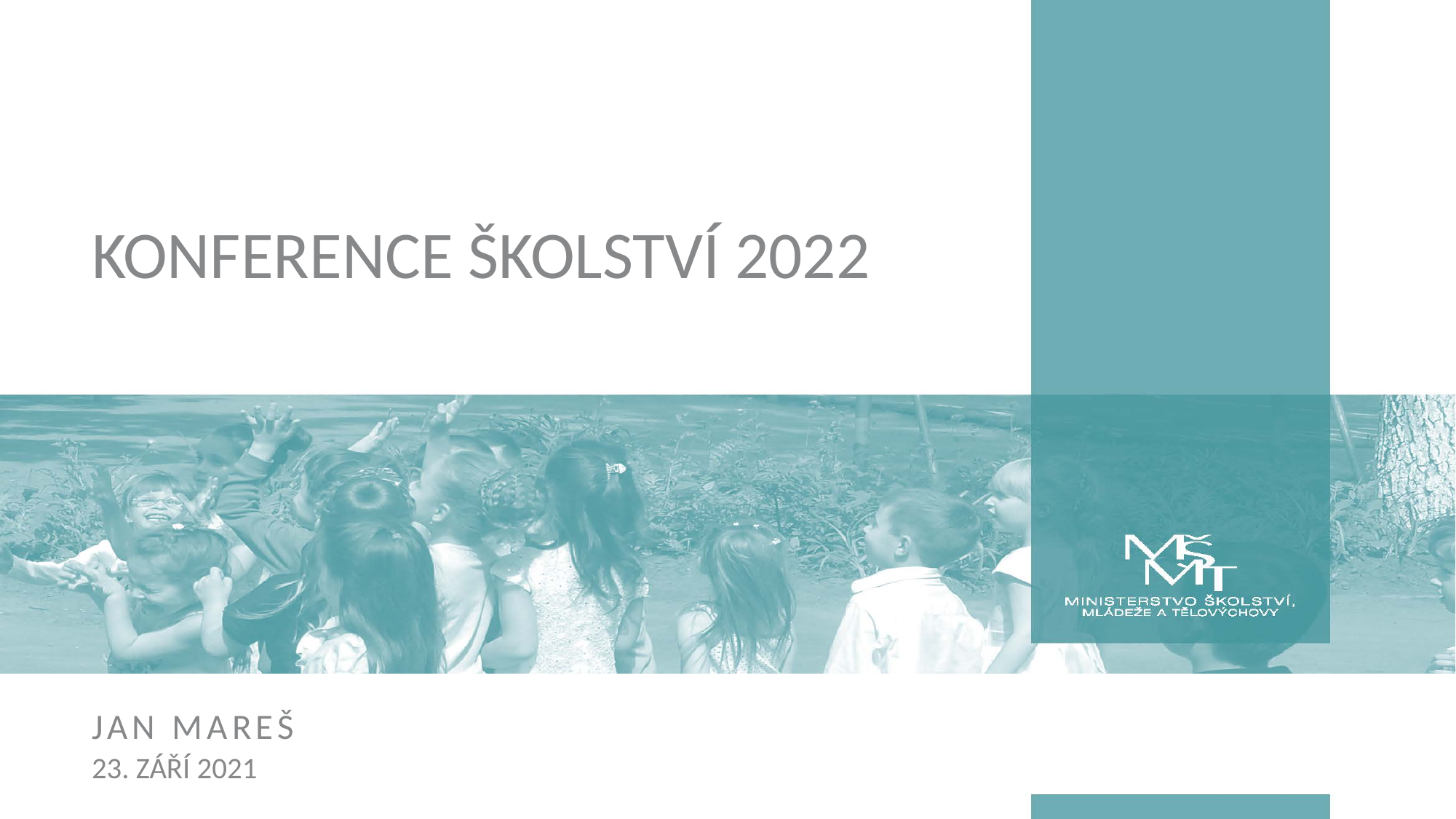

# Konference Školství 2022
JAN MAREŠ
23. září 2021